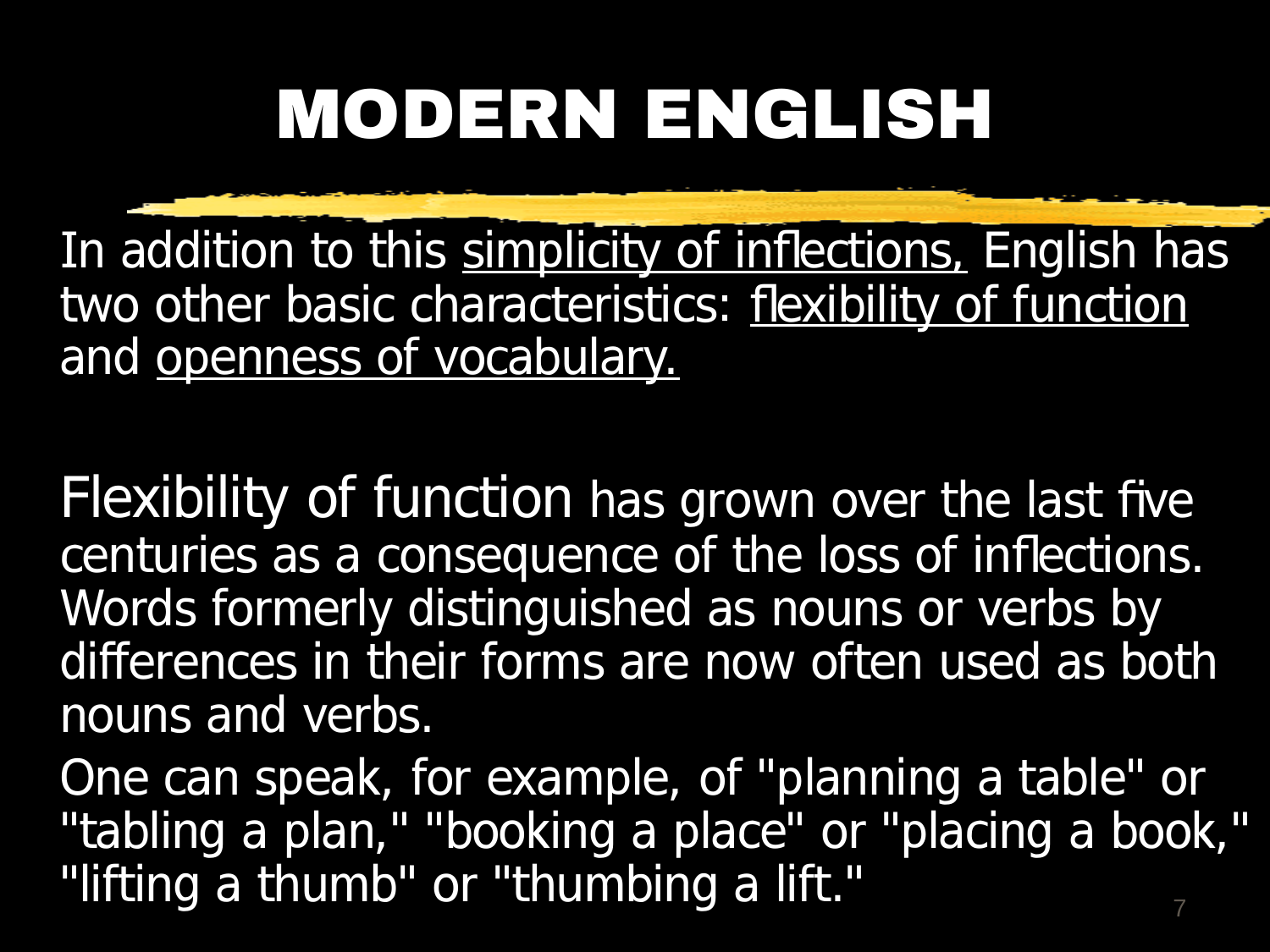

# MODERN ENGLISH

	In addition to this simplicity of inflections, English has two other basic characteristics: flexibility of function and openness of vocabulary.

	Flexibility of function has grown over the last five centuries as a consequence of the loss of inflections. Words formerly distinguished as nouns or verbs by differences in their forms are now often used as both nouns and verbs.
	One can speak, for example, of "planning a table" or "tabling a plan," "booking a place" or "placing a book," "lifting a thumb" or "thumbing a lift."
7